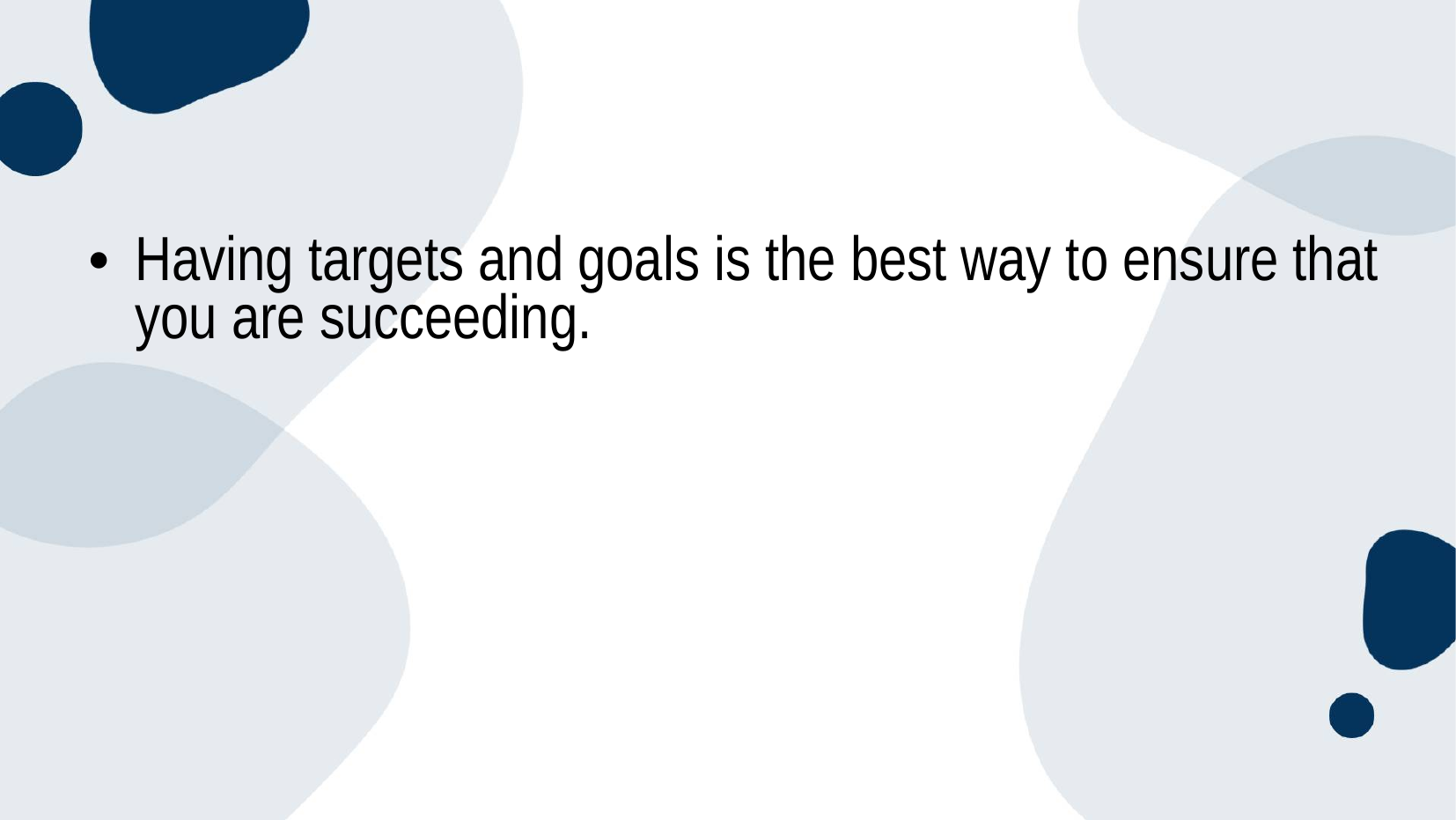

Having targets and goals is the best way to ensure that you are succeeding.